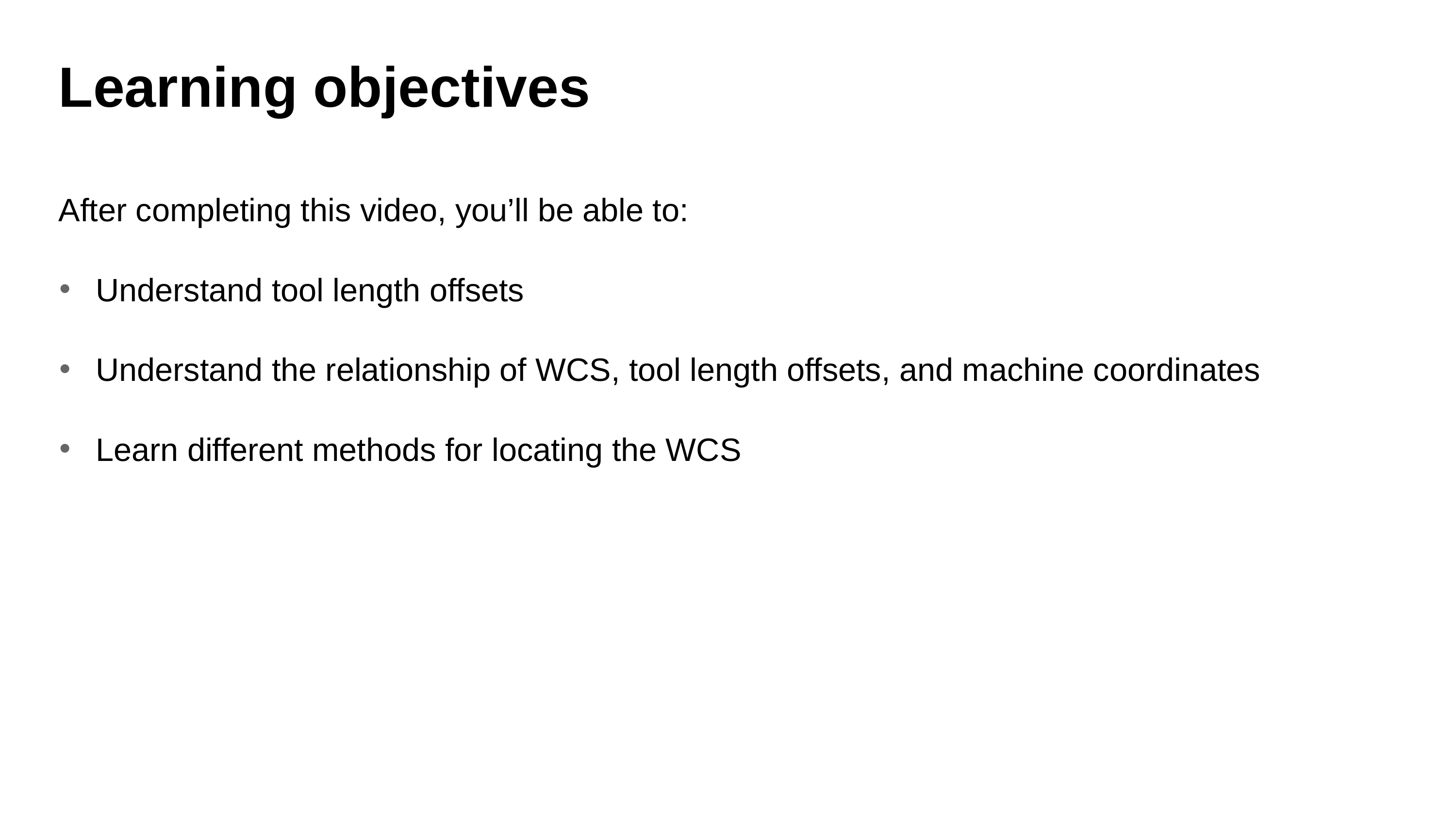

# Learning objectives
After completing this video, you’ll be able to:
Understand tool length offsets
Understand the relationship of WCS, tool length offsets, and machine coordinates
Learn different methods for locating the WCS